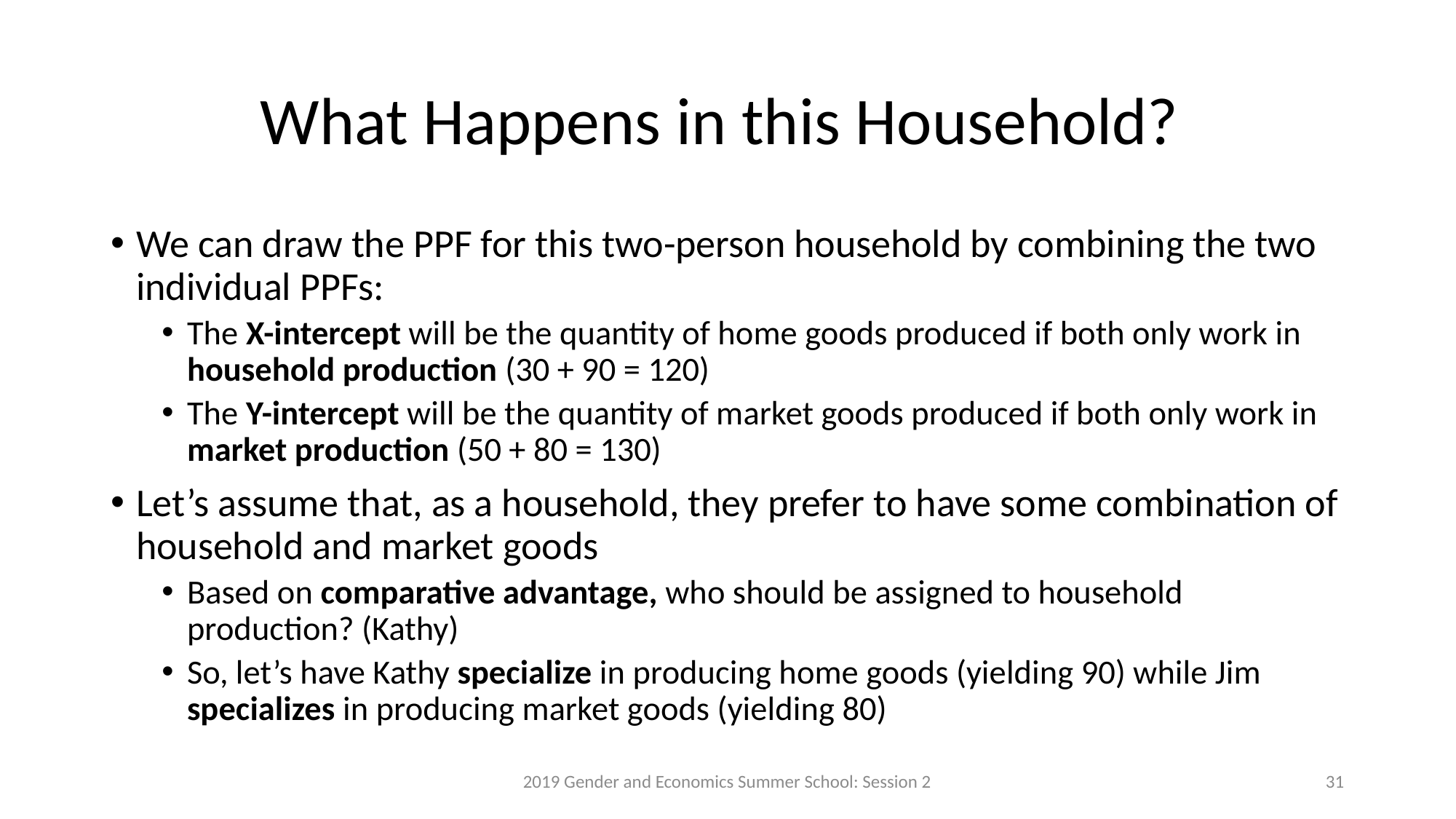

# What Happens in this Household?
We can draw the PPF for this two-person household by combining the two individual PPFs:
The X-intercept will be the quantity of home goods produced if both only work in household production (30 + 90 = 120)
The Y-intercept will be the quantity of market goods produced if both only work in market production (50 + 80 = 130)
Let’s assume that, as a household, they prefer to have some combination of household and market goods
Based on comparative advantage, who should be assigned to household production? (Kathy)
So, let’s have Kathy specialize in producing home goods (yielding 90) while Jim specializes in producing market goods (yielding 80)
2019 Gender and Economics Summer School: Session 2
31